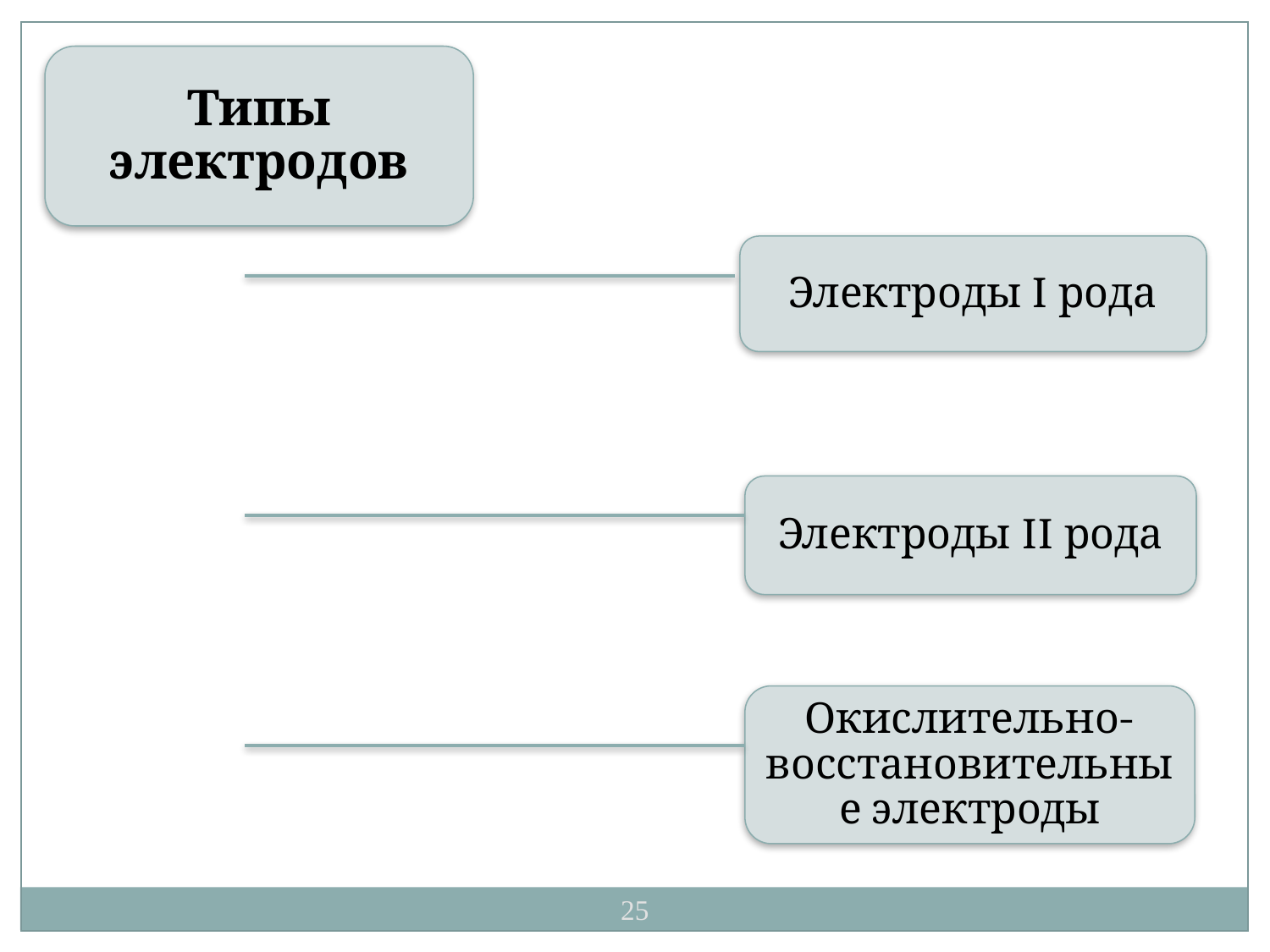

Типы электродов
Электроды I рода
Электроды II рода
Окислительно-восстановительные электроды
25